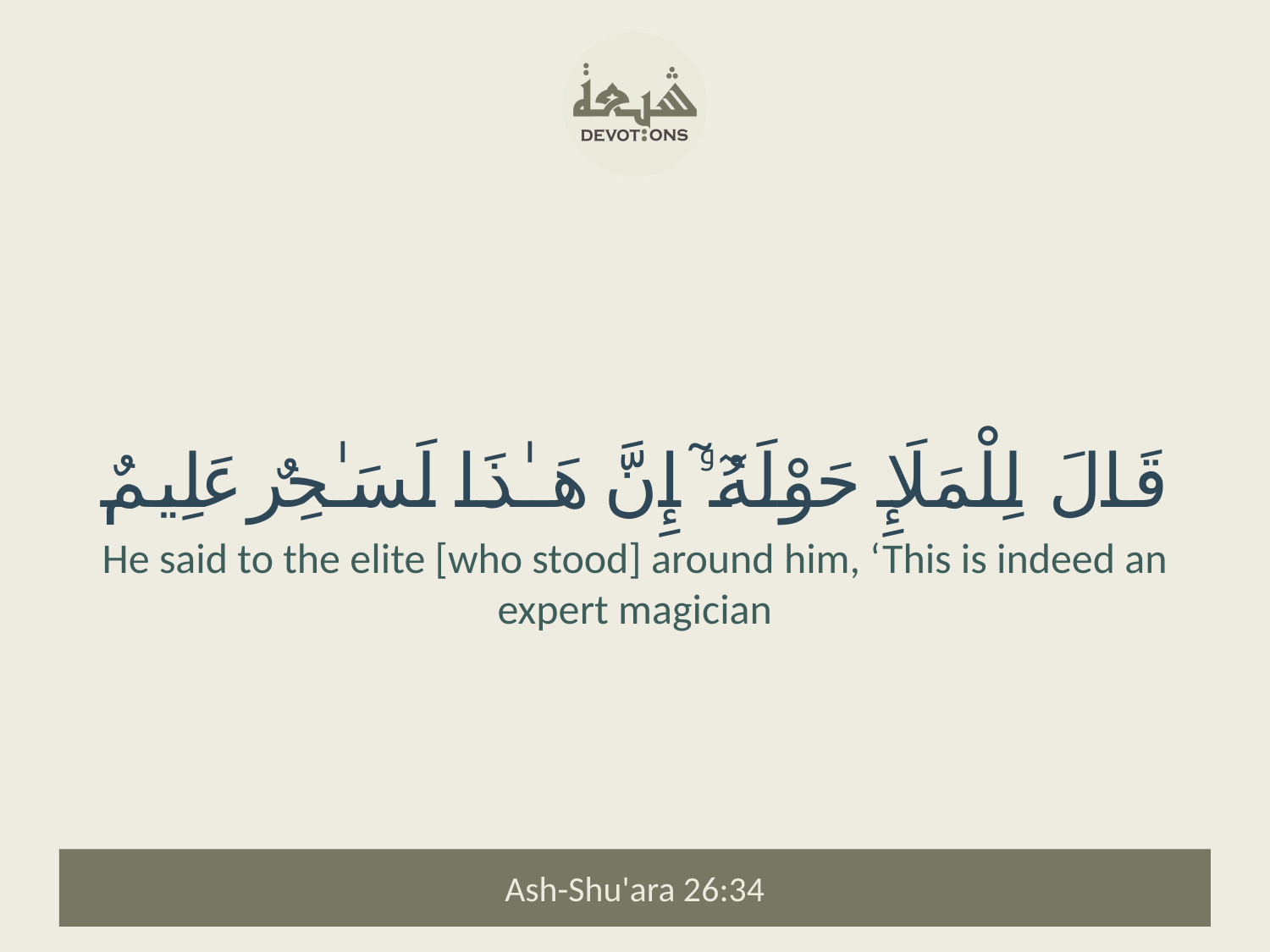

قَالَ لِلْمَلَإِ حَوْلَهُۥٓ إِنَّ هَـٰذَا لَسَـٰحِرٌ عَلِيمٌ
He said to the elite [who stood] around him, ‘This is indeed an expert magician
Ash-Shu'ara 26:34